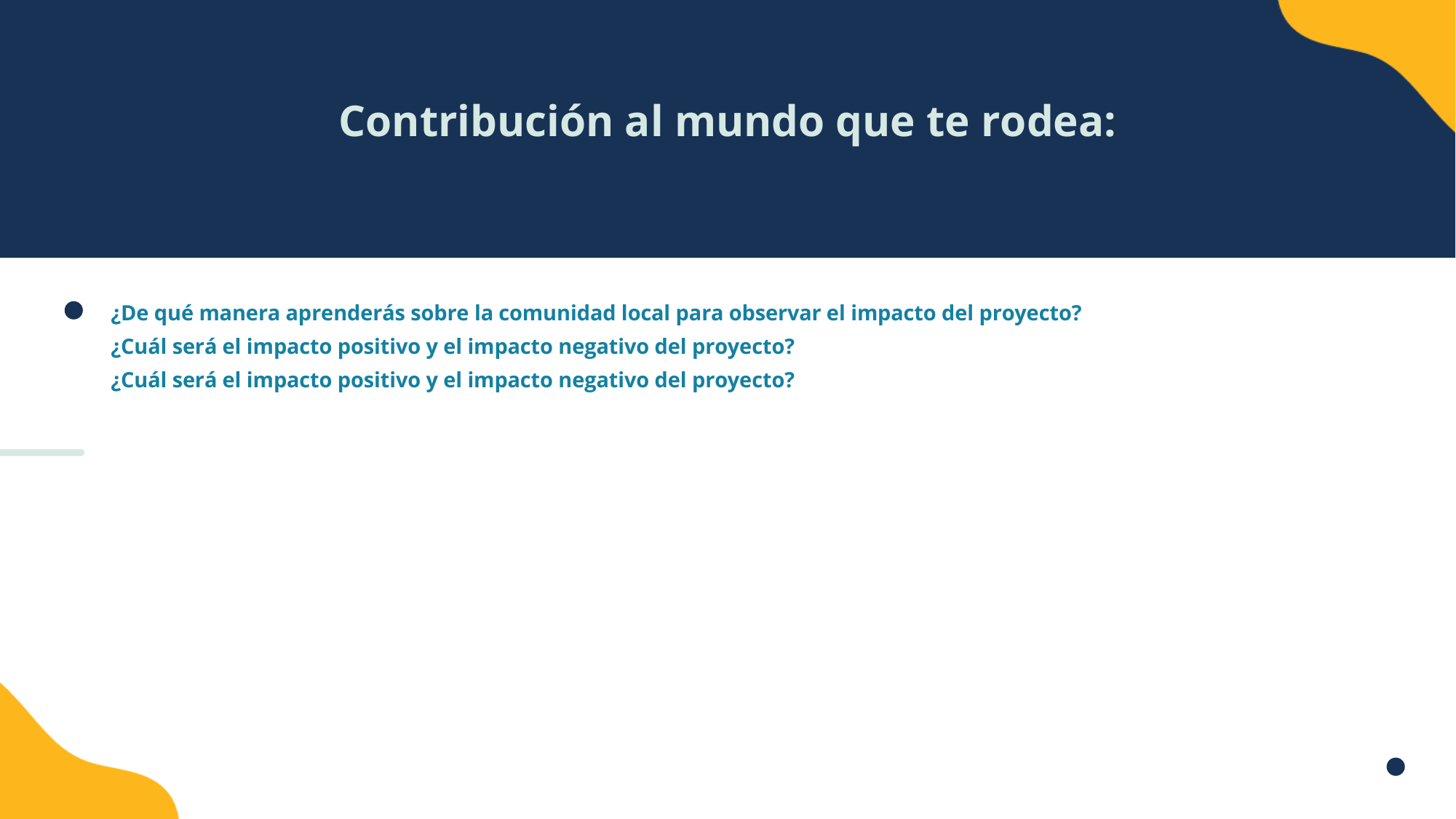

# Contribución al mundo que te rodea:
¿De qué manera aprenderás sobre la comunidad local para observar el impacto del proyecto?
¿Cuál será el impacto positivo y el impacto negativo del proyecto?
¿Cuál será el impacto positivo y el impacto negativo del proyecto?